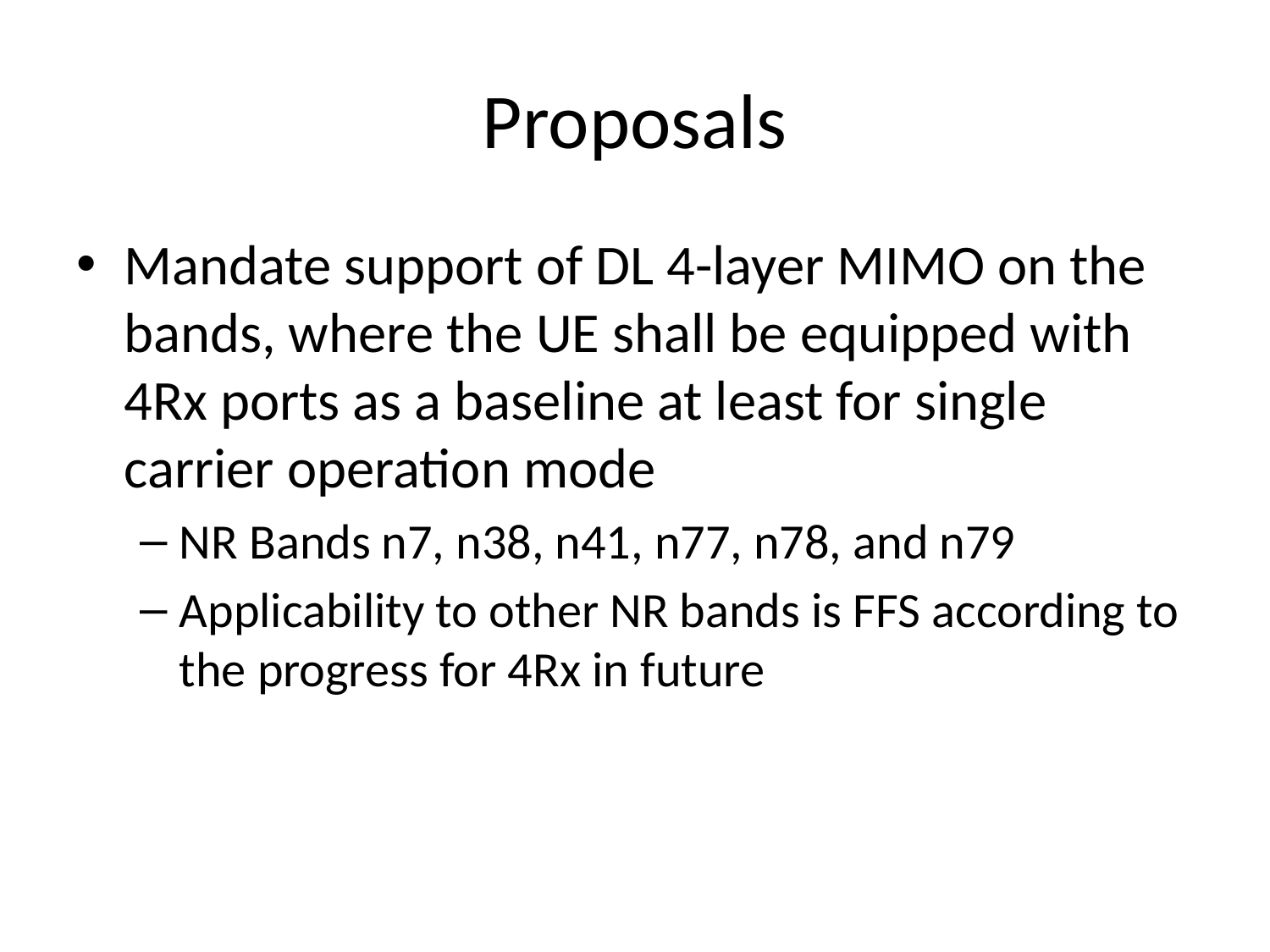

# Proposals
Mandate support of DL 4-layer MIMO on the bands, where the UE shall be equipped with 4Rx ports as a baseline at least for single carrier operation mode
NR Bands n7, n38, n41, n77, n78, and n79
Applicability to other NR bands is FFS according to the progress for 4Rx in future